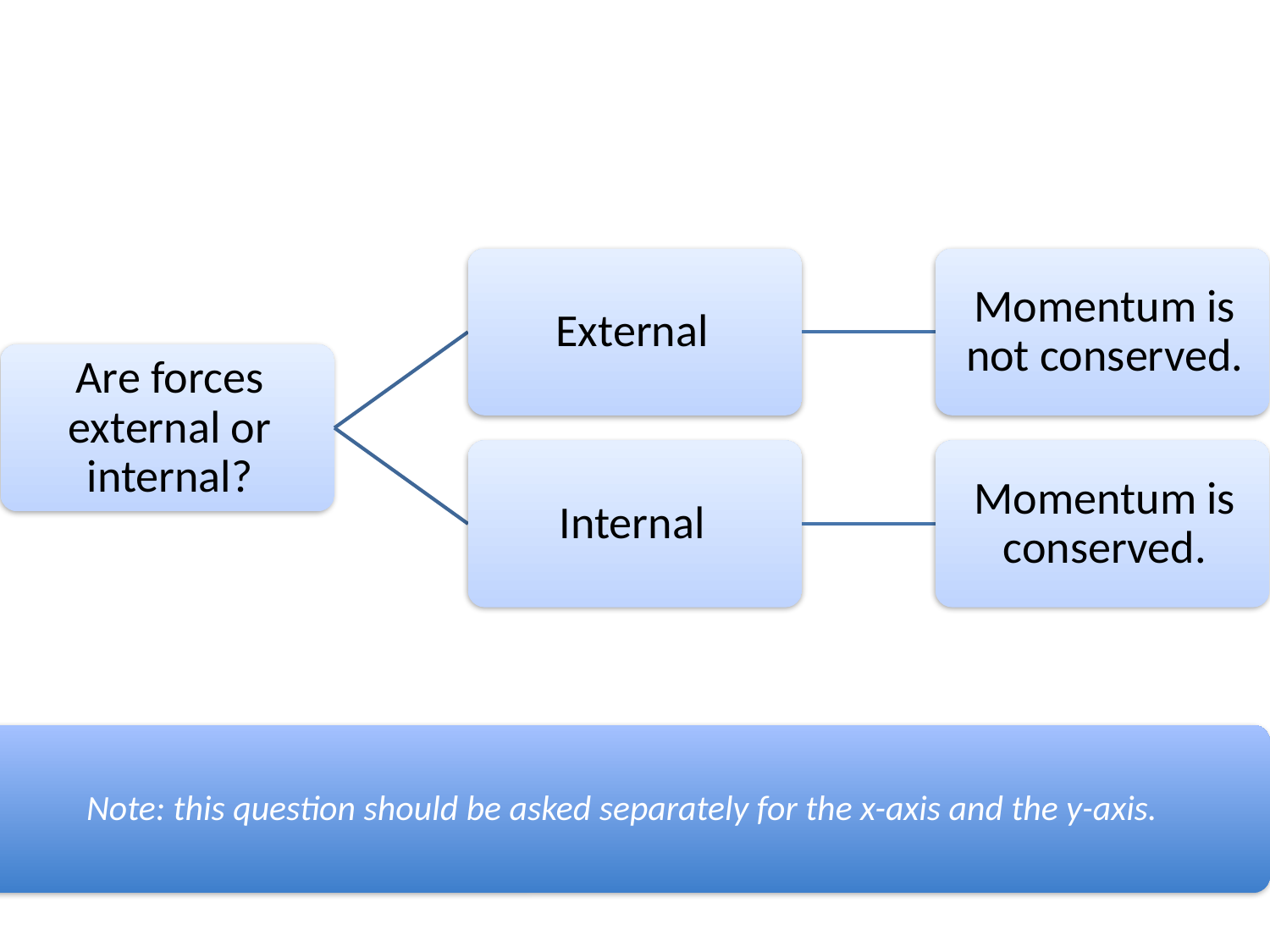

Are forces external or internal?

External

Momentum is not conserved.

Internal

Momentum is conserved.

Note: this question should be asked separately for the x-axis and the y-axis.